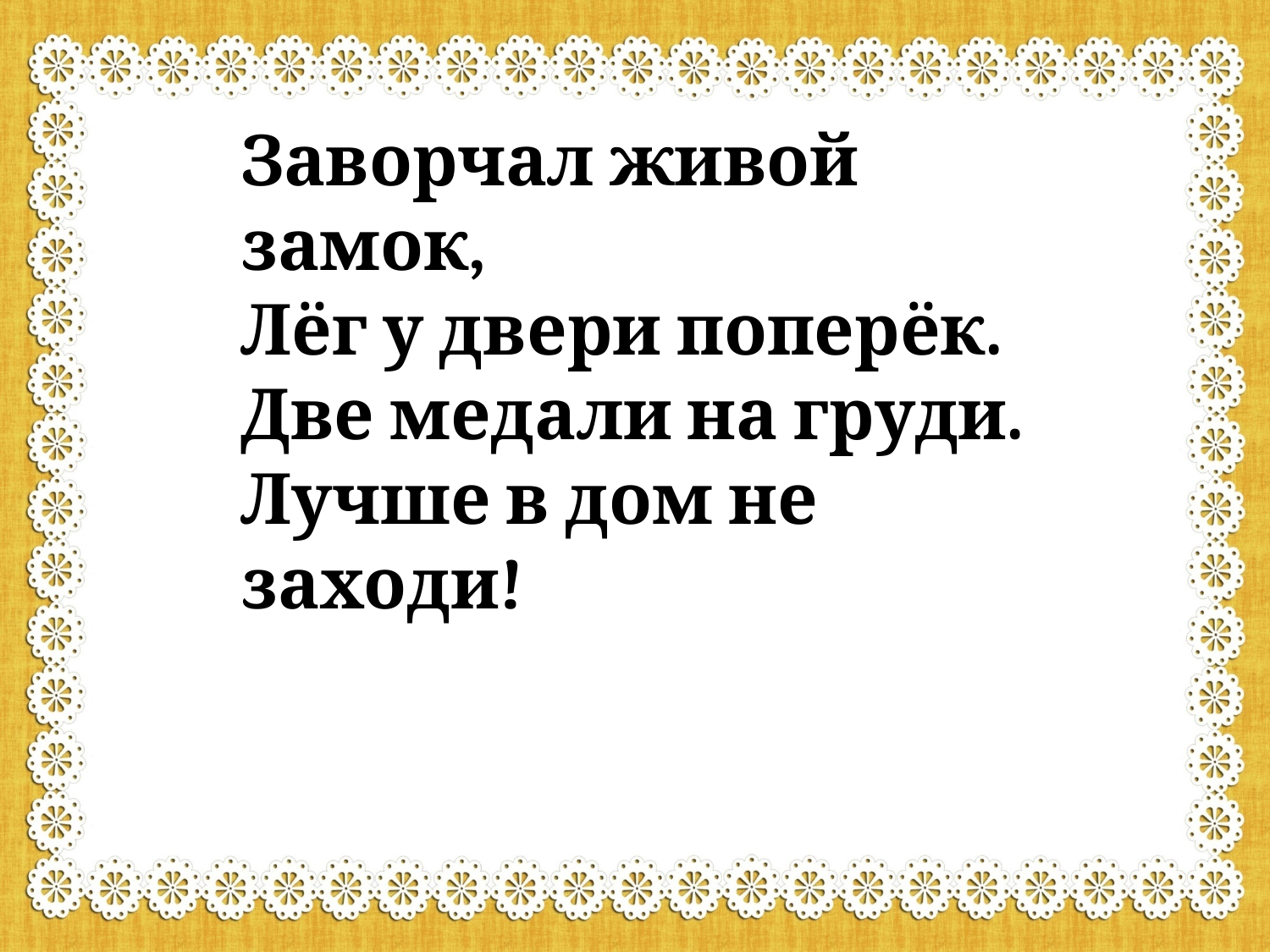

Заворчал живой замок,
Лёг у двери поперёк.
Две медали на груди.
Лучше в дом не заходи!